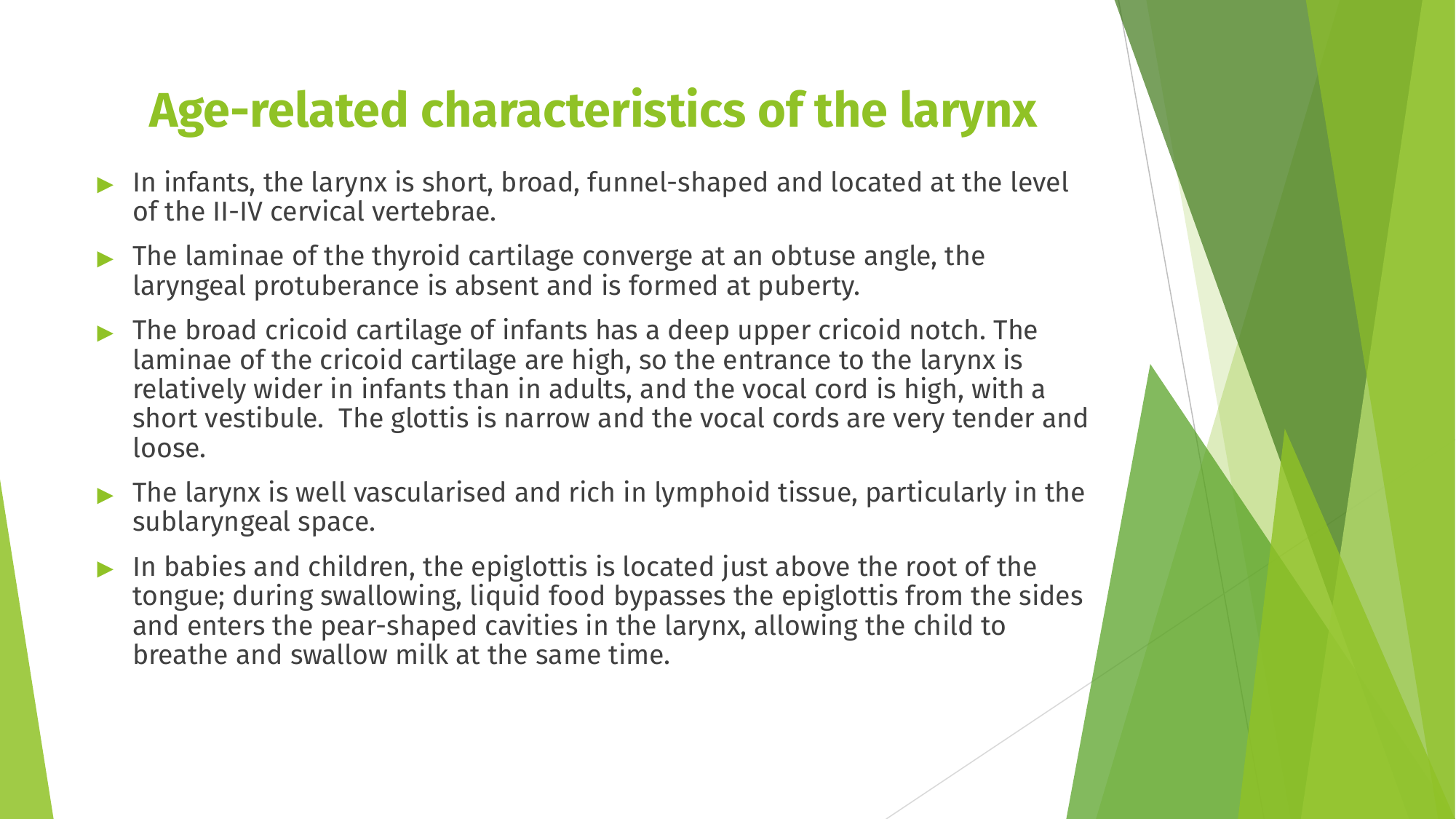

# Age-related characteristics of the larynx
In infants, the larynx is short, broad, funnel-shaped and located at the level of the II-IV cervical vertebrae.
The laminae of the thyroid cartilage converge at an obtuse angle, the laryngeal protuberance is absent and is formed at puberty.
The broad cricoid cartilage of infants has a deep upper cricoid notch. The laminae of the cricoid cartilage are high, so the entrance to the larynx is relatively wider in infants than in adults, and the vocal cord is high, with a short vestibule.  The glottis is narrow and the vocal cords are very tender and loose.
The larynx is well vascularised and rich in lymphoid tissue, particularly in the sublaryngeal space.
In babies and children, the epiglottis is located just above the root of the tongue; during swallowing, liquid food bypasses the epiglottis from the sides and enters the pear-shaped cavities in the larynx, allowing the child to breathe and swallow milk at the same time.